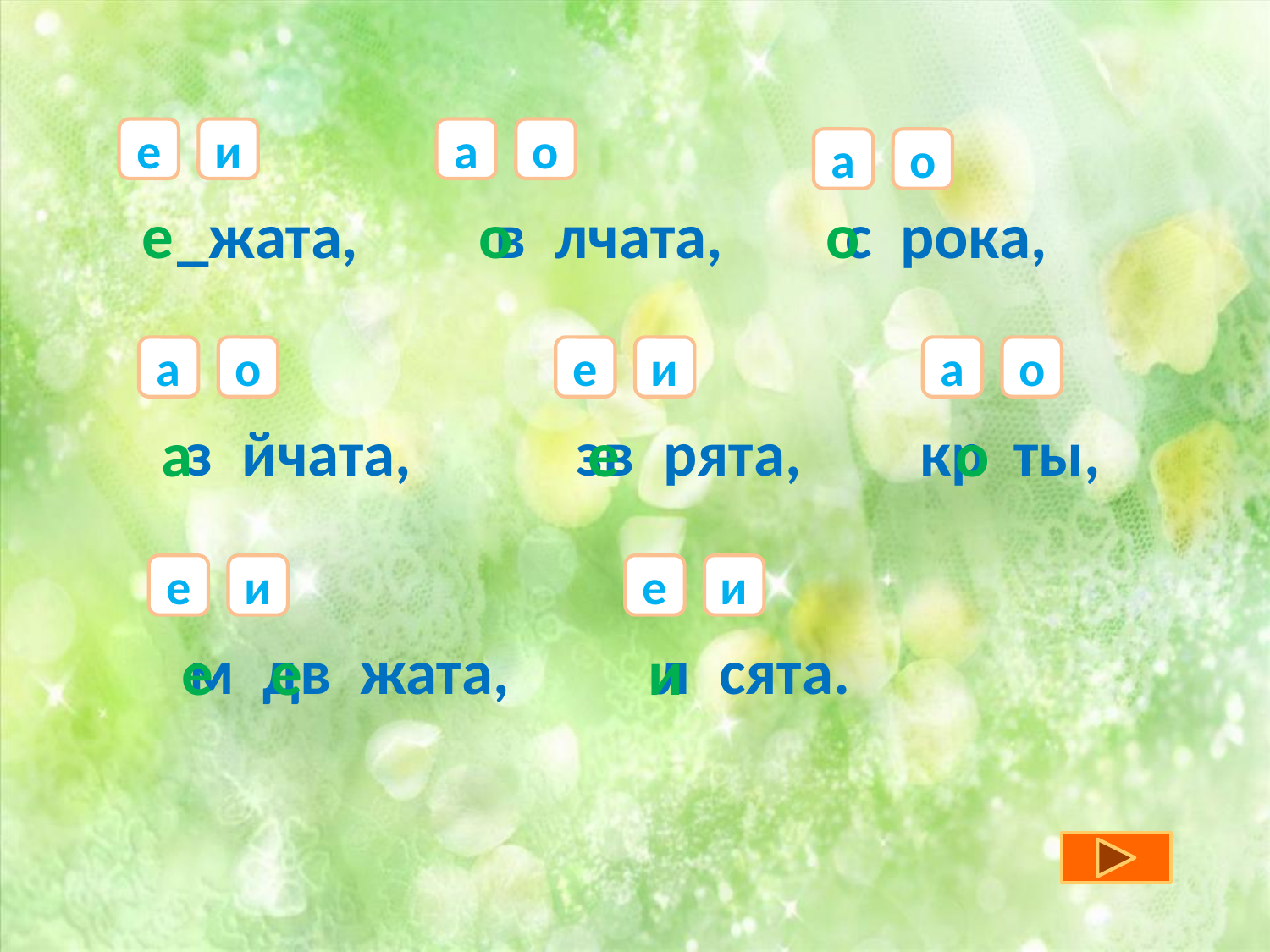

е
и
а
о
а
о
_жата,
е
в  лчата,
о
с  рока,
о
а
о
е
и
а
о
з  йчата,
а
зв  рята,
е
кр  ты,
о
е
и
е
и
м  дв  жата,
е
е
л  сята.
и